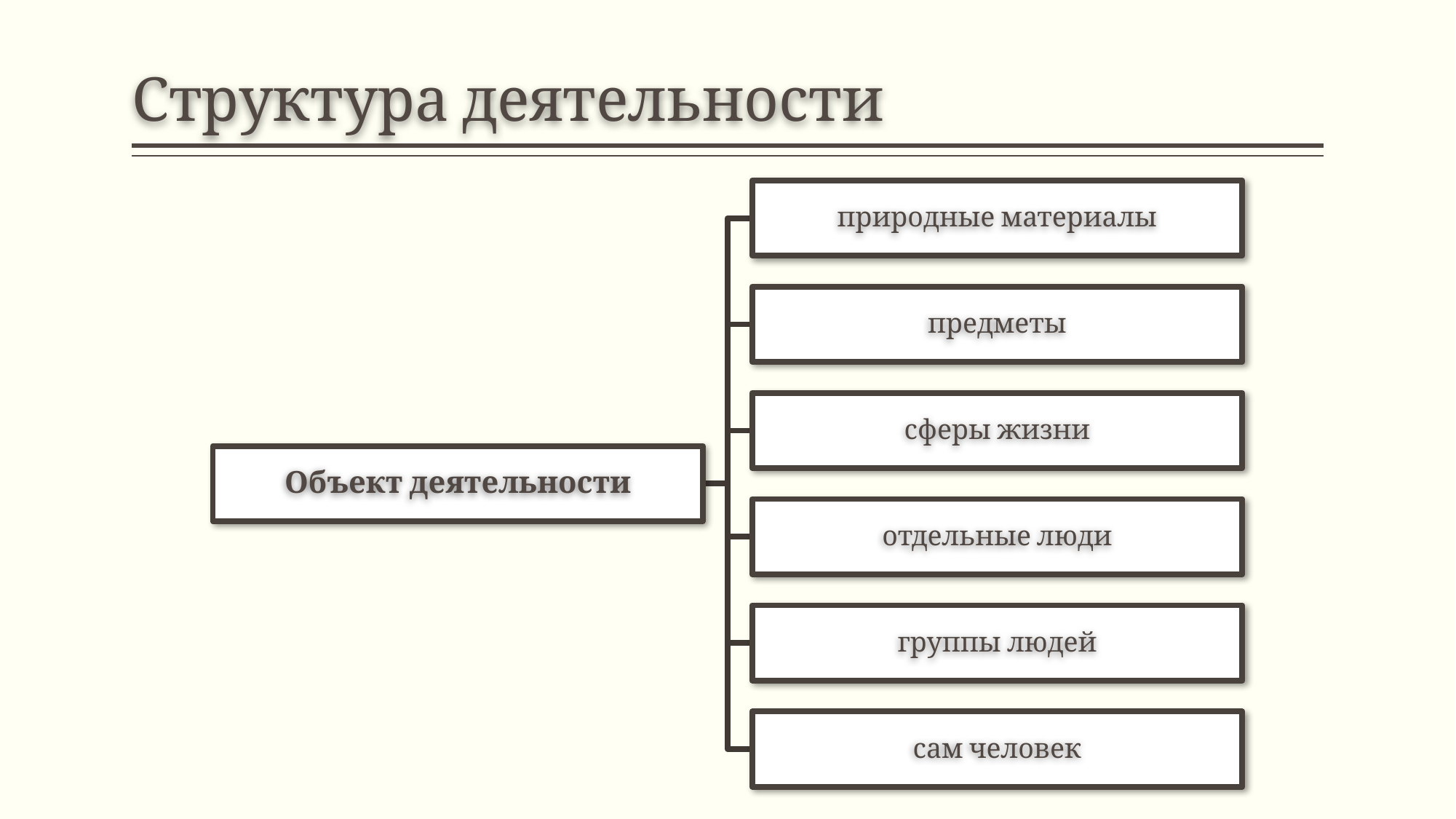

# Структура деятельности

природные материалы

предметы

сферы жизни

Объект деятельности

отдельные люди

группы людей

сам человек